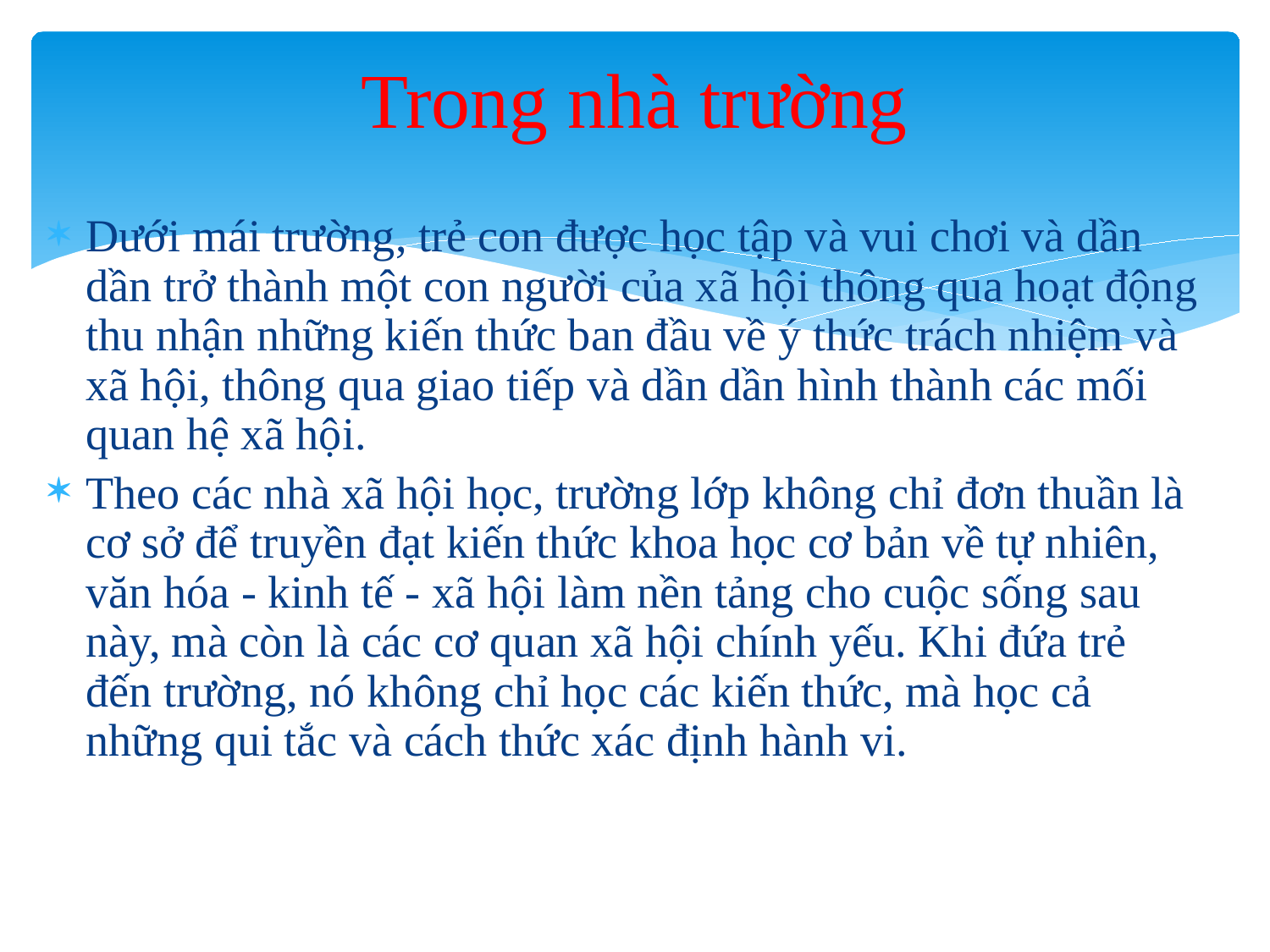

# Trong nhà trường
Dưới mái trường, trẻ con được học tập và vui chơi và dần dần trở thành một con người của xã hội thông qua hoạt động thu nhận những kiến thức ban đầu về ý thức trách nhiệm và xã hội, thông qua giao tiếp và dần dần hình thành các mối quan hệ xã hội.
Theo các nhà xã hội học, trường lớp không chỉ đơn thuần là cơ sở để truyền đạt kiến thức khoa học cơ bản về tự nhiên, văn hóa - kinh tế - xã hội làm nền tảng cho cuộc sống sau này, mà còn là các cơ quan xã hội chính yếu. Khi đứa trẻ đến trường, nó không chỉ học các kiến thức, mà học cả những qui tắc và cách thức xác định hành vi.